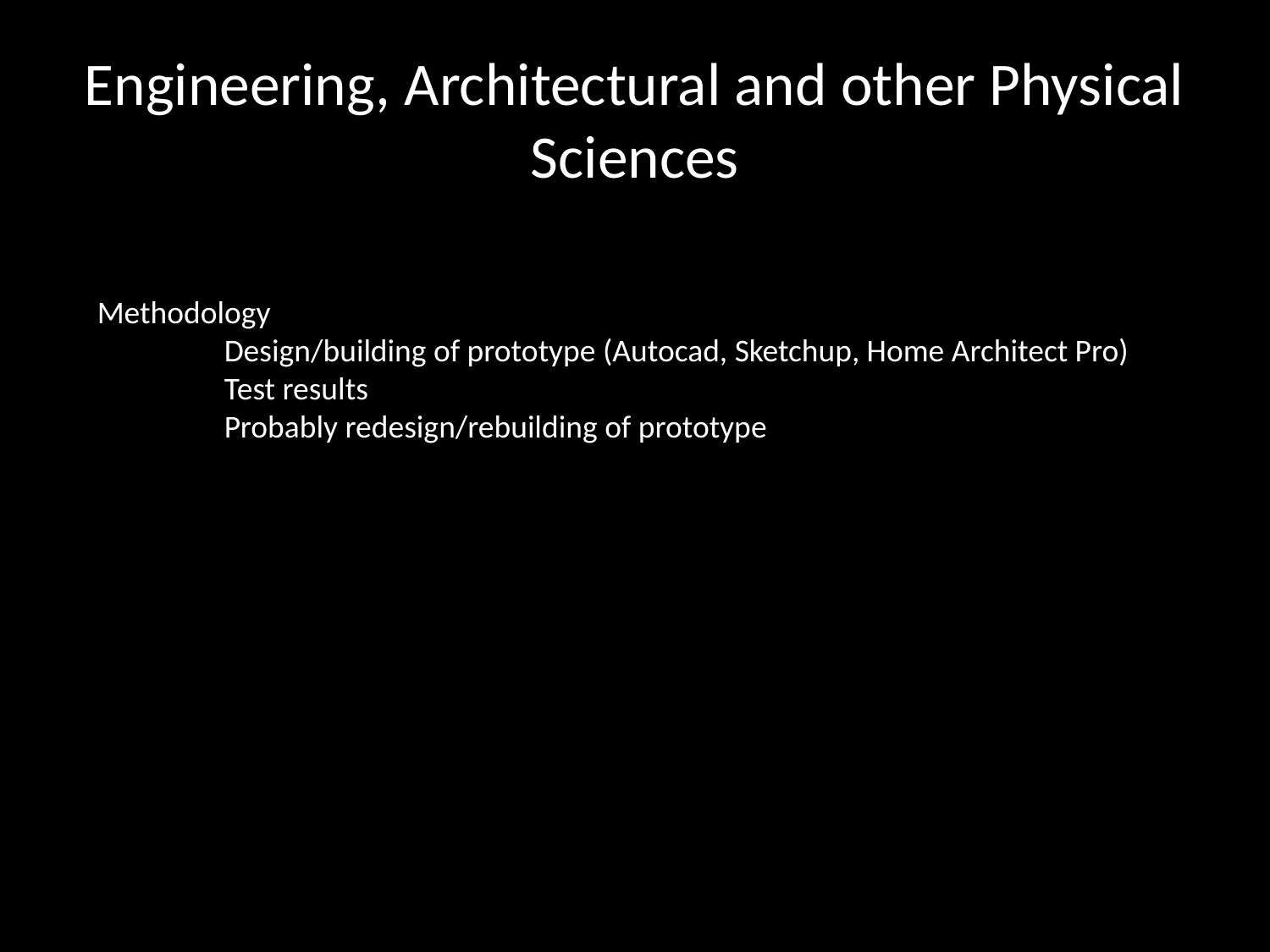

# Engineering, Architectural and other Physical Sciences
Methodology
	Design/building of prototype (Autocad, Sketchup, Home Architect Pro)
	Test results
	Probably redesign/rebuilding of prototype